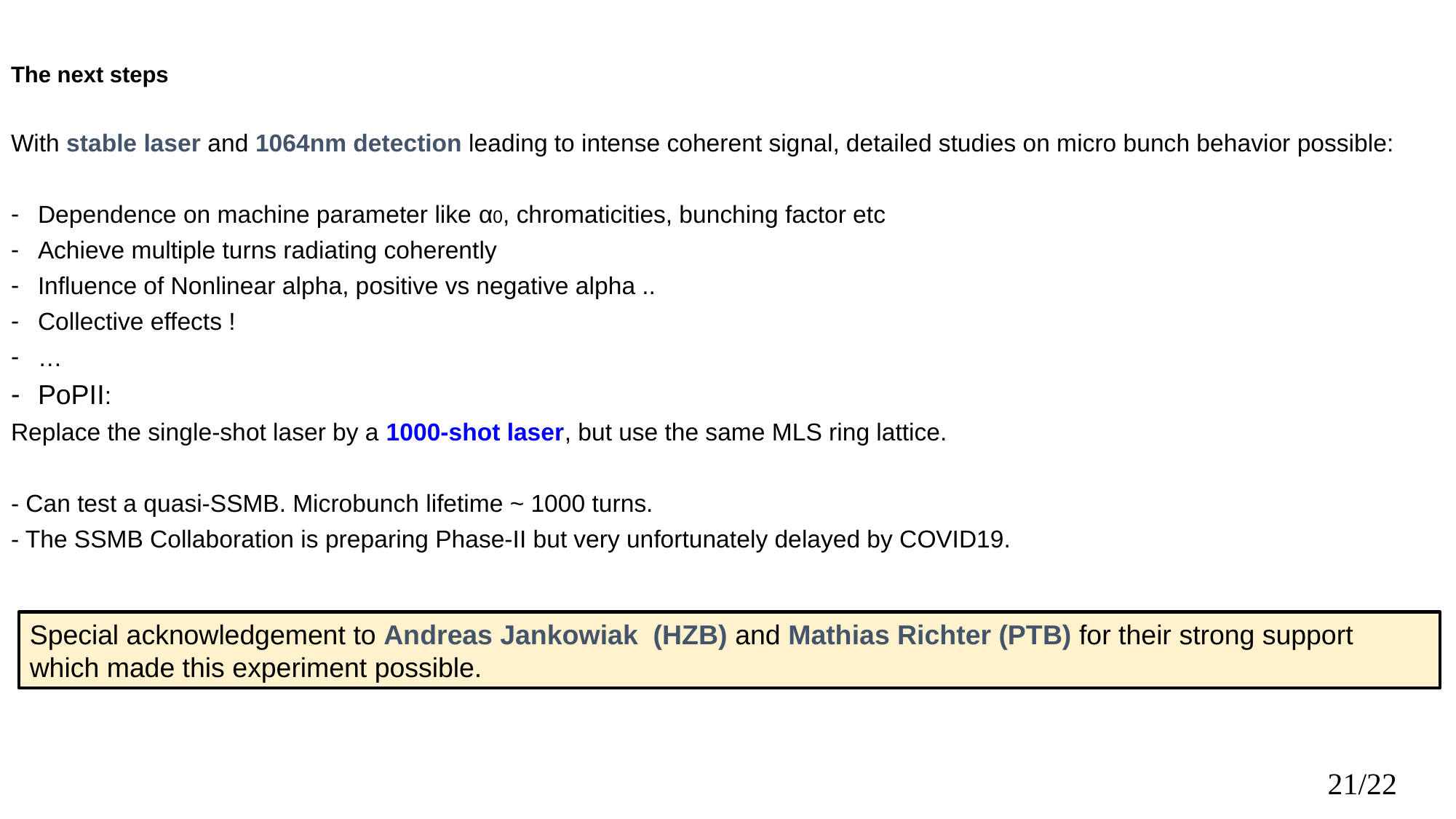

The next steps

With stable laser and 1064nm detection leading to intense coherent signal, detailed studies on micro bunch behavior possible:

Dependence on machine parameter like α0, chromaticities, bunching factor etc
Achieve multiple turns radiating coherently
Influence of Nonlinear alpha, positive vs negative alpha ..
Collective effects !
…
PoPII:
Replace the single-shot laser by a 1000-shot laser, but use the same MLS ring lattice.

- Can test a quasi-SSMB. Microbunch lifetime ~ 1000 turns.
- The SSMB Collaboration is preparing Phase-II but very unfortunately delayed by COVID19.
Special acknowledgement to Andreas Jankowiak  (HZB) and Mathias Richter (PTB) for their strong support which made this experiment possible.
21/22